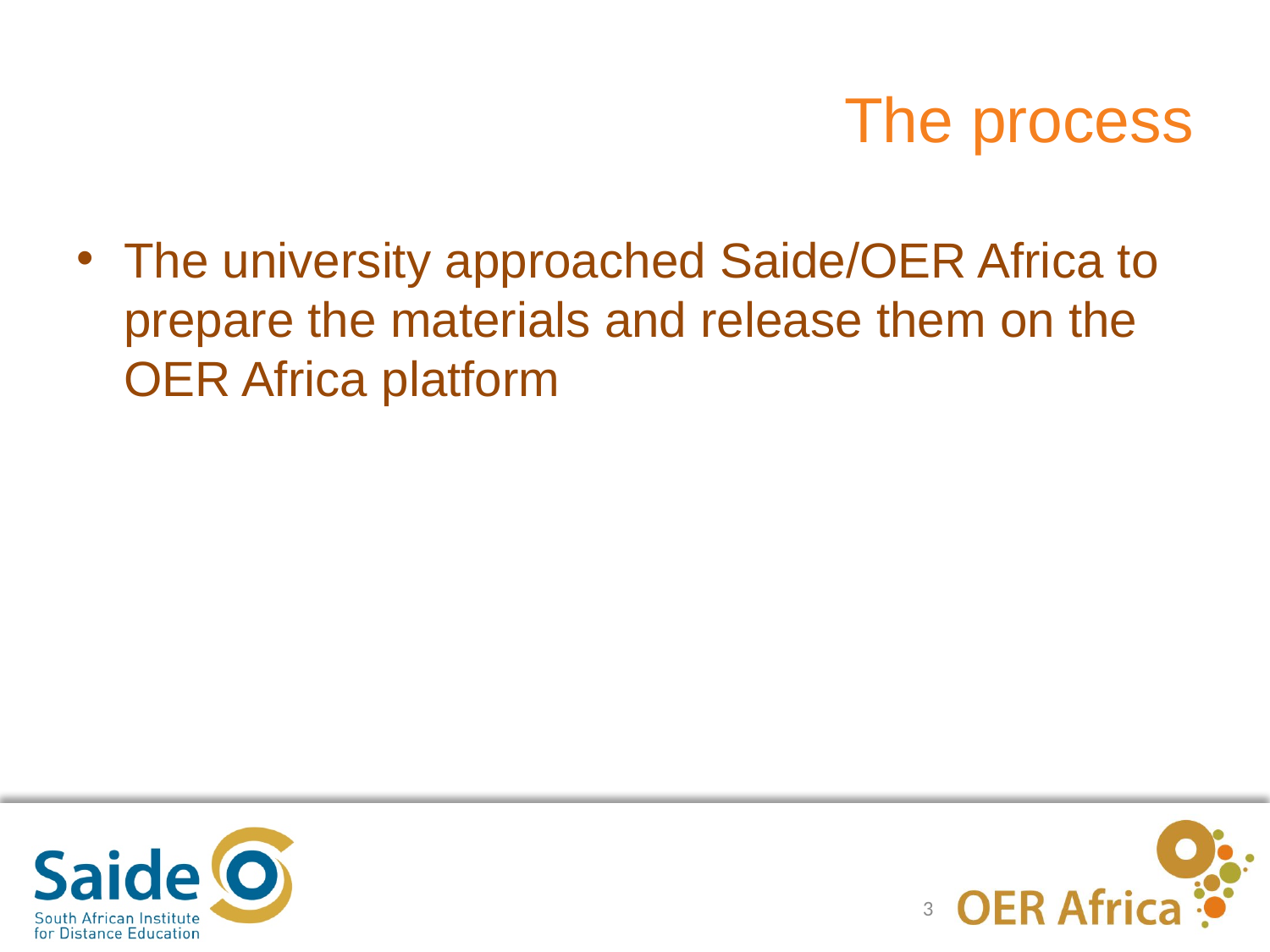

# The process
The university approached Saide/OER Africa to prepare the materials and release them on the OER Africa platform

3